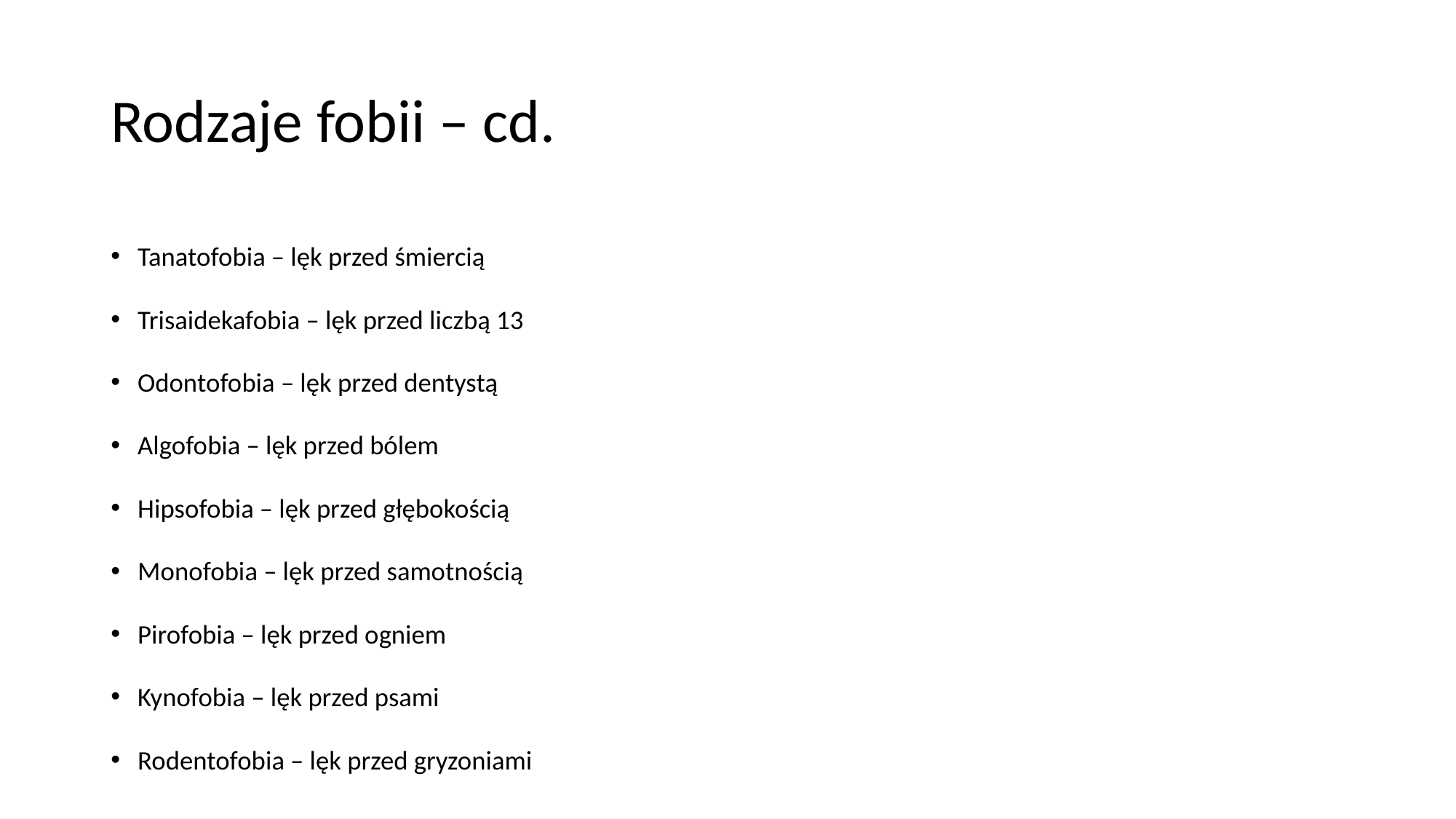

# Rodzaje fobii – cd.
Tanatofobia – lęk przed śmiercią
Trisaidekafobia – lęk przed liczbą 13
Odontofobia – lęk przed dentystą
Algofobia – lęk przed bólem
Hipsofobia – lęk przed głębokością
Monofobia – lęk przed samotnością
Pirofobia – lęk przed ogniem
Kynofobia – lęk przed psami
Rodentofobia – lęk przed gryzoniami